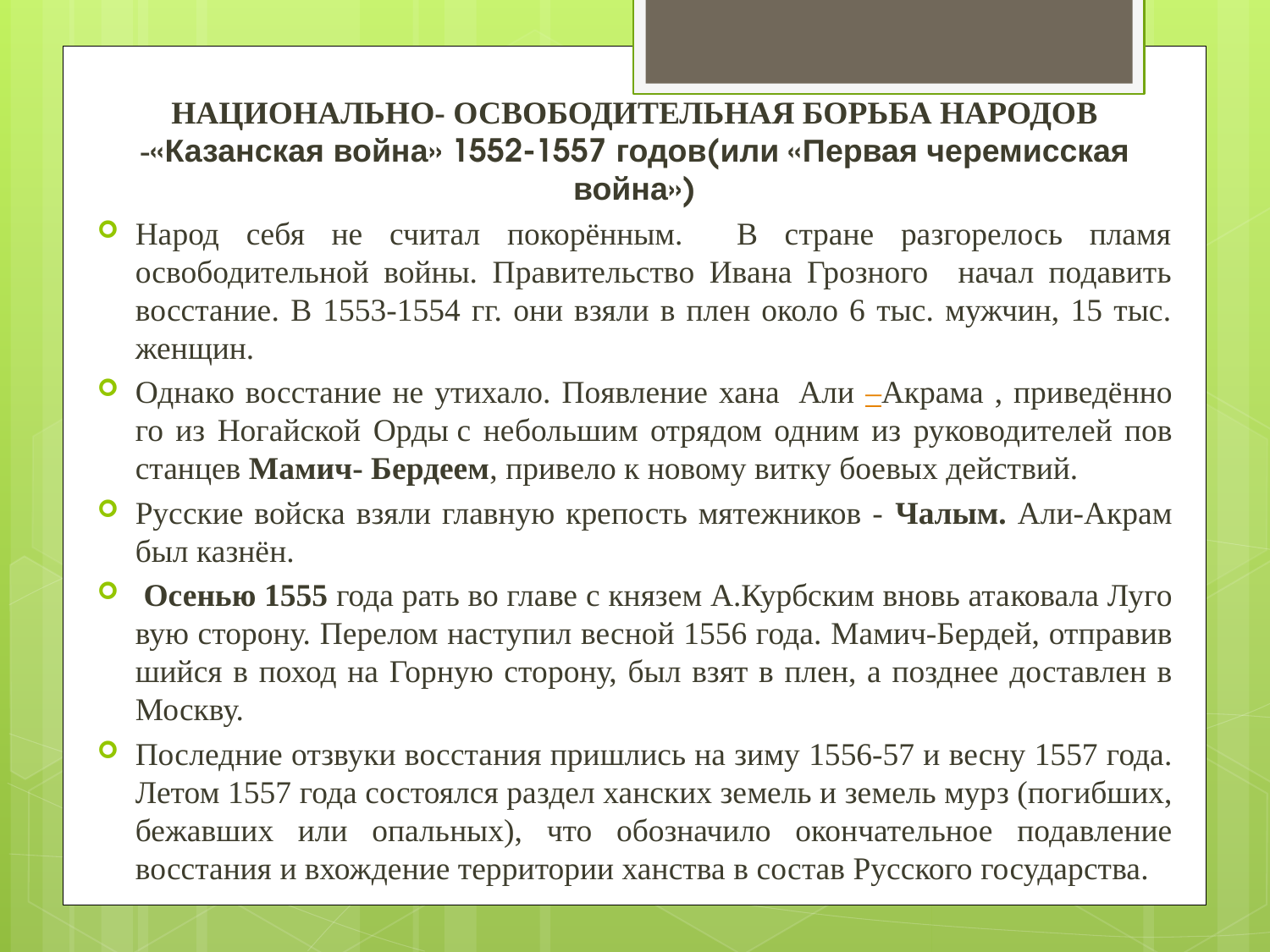

НАЦИОНАЛЬНО- ОСВОБОДИТЕЛЬНАЯ БОРЬБА НАРОДОВ -«Казанская война» 1552-1557 годов(или «Первая черемисская война»)
Народ себя не считал покорённым.  В стране разгорелось пламя освободительной войны. Правительство Ивана Грозного  начал подавить восстание. В 1553-1554 гг. они взяли в плен около 6 тыс. мужчин, 15 тыс. женщин.
Однако восстание не утихало. По­яв­ле­ние ха­на  Али –Акрама , при­ве­дён­но­го из Ногайской Орды с не­боль­шим от­ря­дом од­ним из ру­ко­во­ди­те­лей пов­стан­цев Мамич- Бердеем, привело к новому витку боевых действий.
Русские войска взяли главную крепость мятежников - Чалым. Али-Ак­рам был каз­нён.
 Осе­нью 1555 года рать во гла­ве с князем А.Курбским вновь ата­ко­ва­ла Лу­го­вую сто­ро­ну. Пе­ре­лом на­сту­пил вес­ной 1556 года. Ма­мич-Бер­дей, от­пра­вив­ший­ся в по­ход на Гор­ную сто­ро­ну, был взят в плен, а позд­нее дос­тав­лен в Мо­ск­ву.
По­след­ние от­зву­ки вос­ста­ния при­шлись на зи­му 1556-57 и вес­ну 1557 года. Ле­том 1557 года со­сто­ял­ся раз­дел хан­ских зе­мель и зе­мель мурз (по­гиб­ших, бе­жав­ших или опаль­ных), что обозначило окон­чательное подавление восстания и вхо­ж­де­ние тер­ри­то­рии хан­ст­ва в со­став Русского го­су­дар­ст­ва.